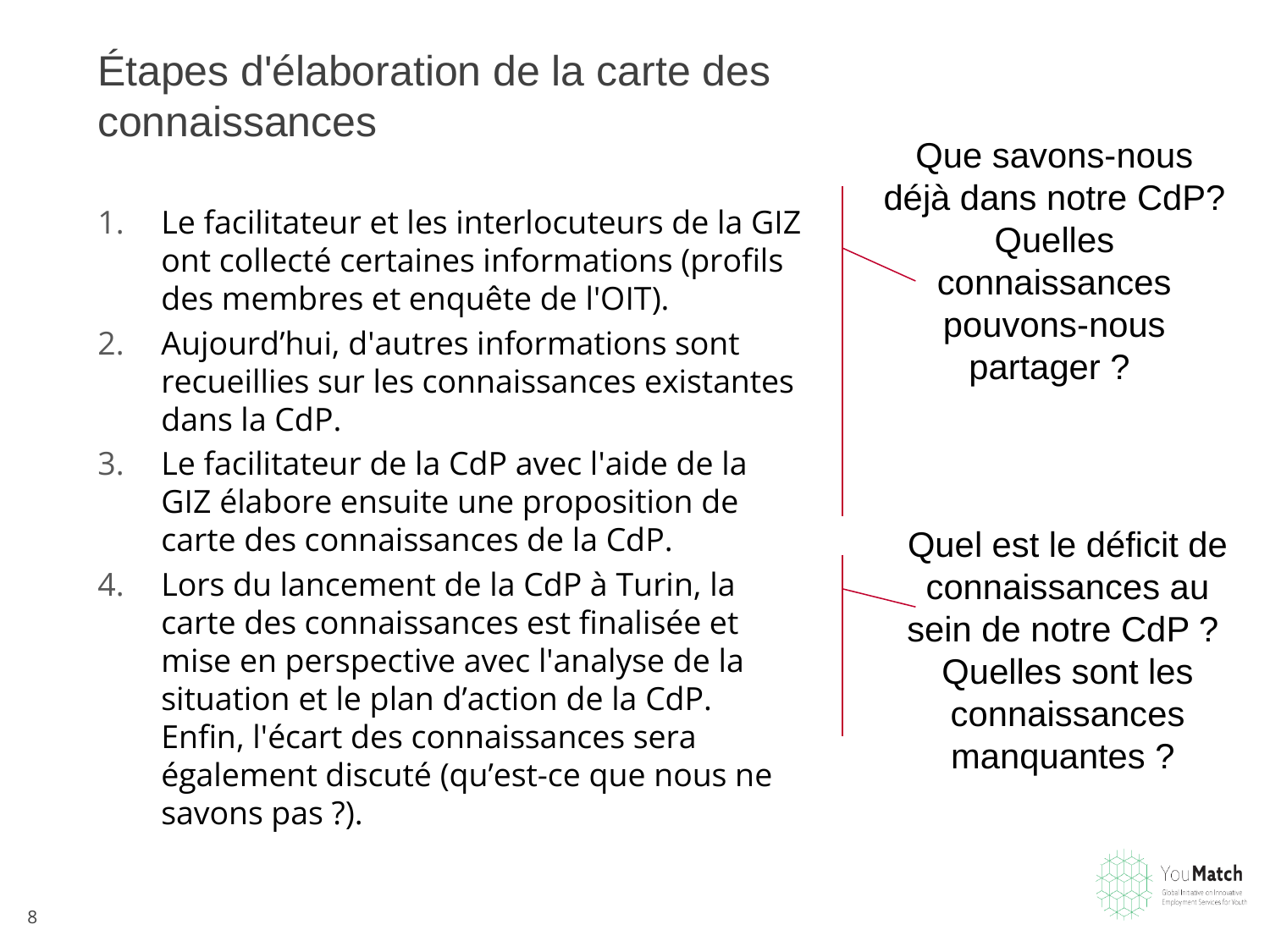

# Étapes d'élaboration de la carte des connaissances
Que savons-nous déjà dans notre CdP?
Quelles connaissances pouvons-nous partager ?

Le facilitateur et les interlocuteurs de la GIZ ont collecté certaines informations (profils des membres et enquête de l'OIT).
Aujourd’hui, d'autres informations sont recueillies sur les connaissances existantes dans la CdP.
Le facilitateur de la CdP avec l'aide de la GIZ élabore ensuite une proposition de carte des connaissances de la CdP.
Lors du lancement de la CdP à Turin, la carte des connaissances est finalisée et mise en perspective avec l'analyse de la situation et le plan d’action de la CdP. Enfin, l'écart des connaissances sera également discuté (qu’est-ce que nous ne savons pas ?).

Quel est le déficit de connaissances au sein de notre CdP ?
Quelles sont les connaissances manquantes ?

8